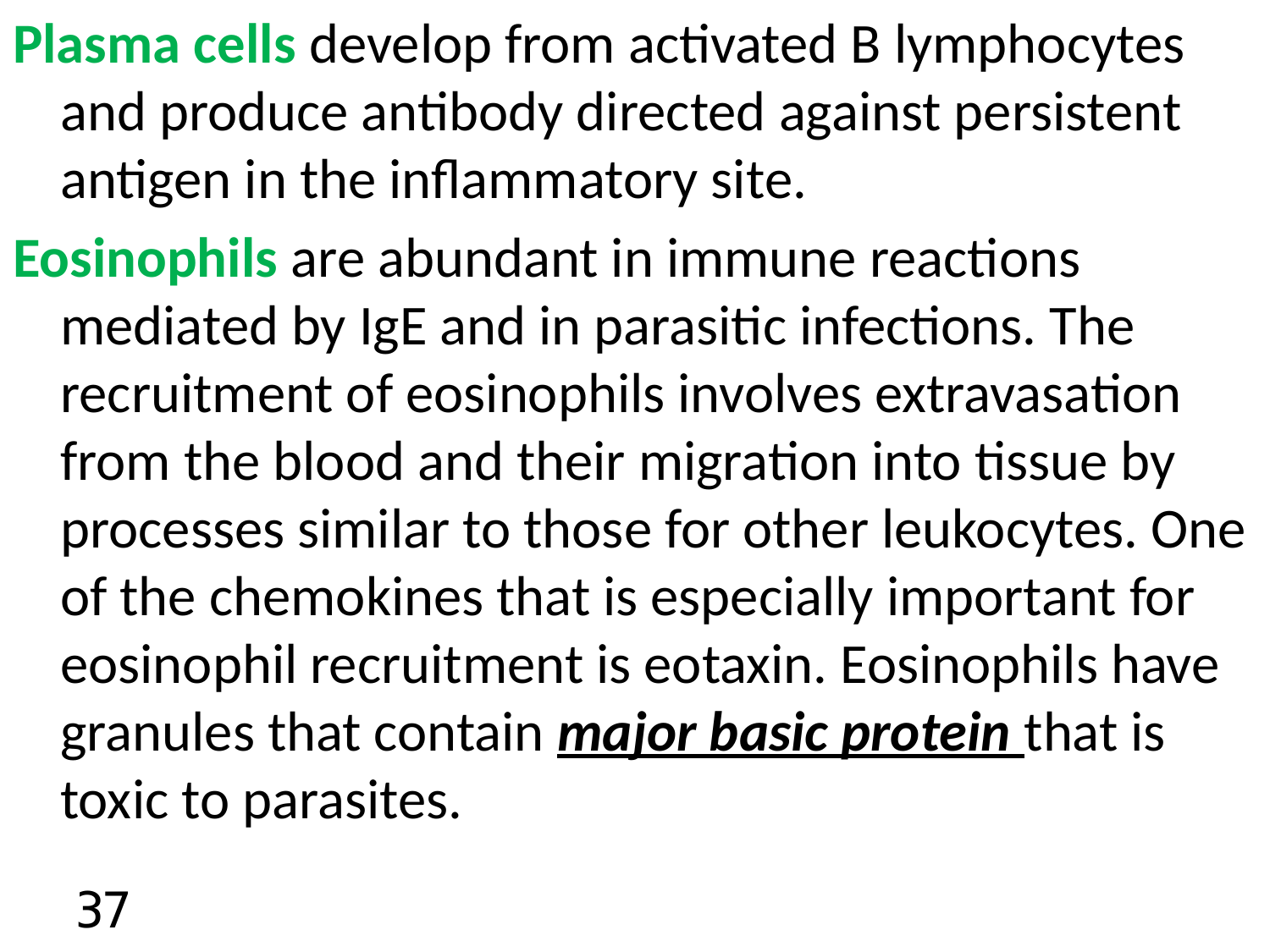

Plasma cells develop from activated B lymphocytes and produce antibody directed against persistent antigen in the inflammatory site.
Eosinophils are abundant in immune reactions mediated by IgE and in parasitic infections. The recruitment of eosinophils involves extravasation from the blood and their migration into tissue by processes similar to those for other leukocytes. One of the chemokines that is especially important for eosinophil recruitment is eotaxin. Eosinophils have granules that contain major basic protein that is toxic to parasites.

37